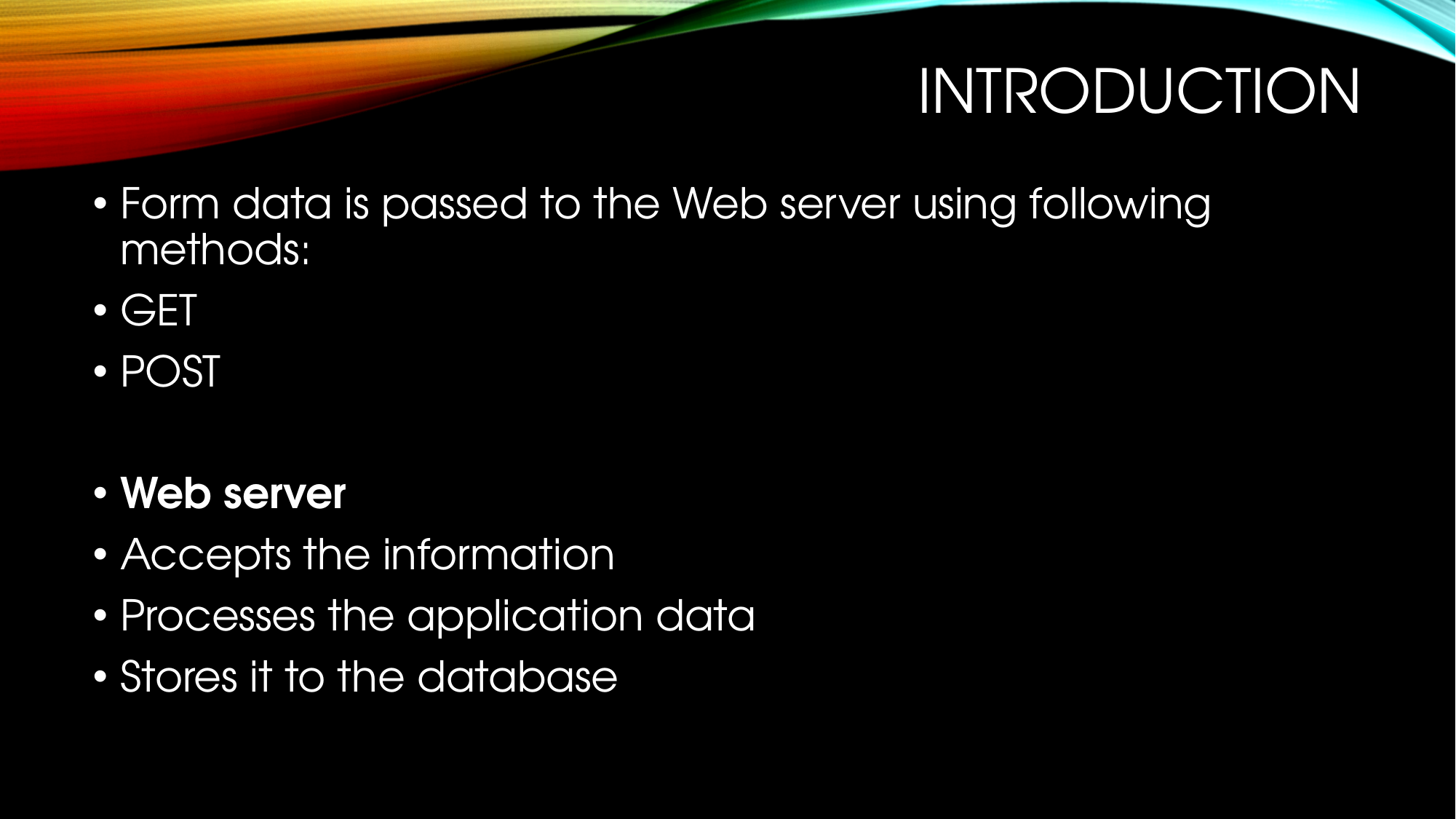

# Introduction
Form data is passed to the Web server using following methods:
GET
POST

Web server
Accepts the information
Processes the application data
Stores it to the database